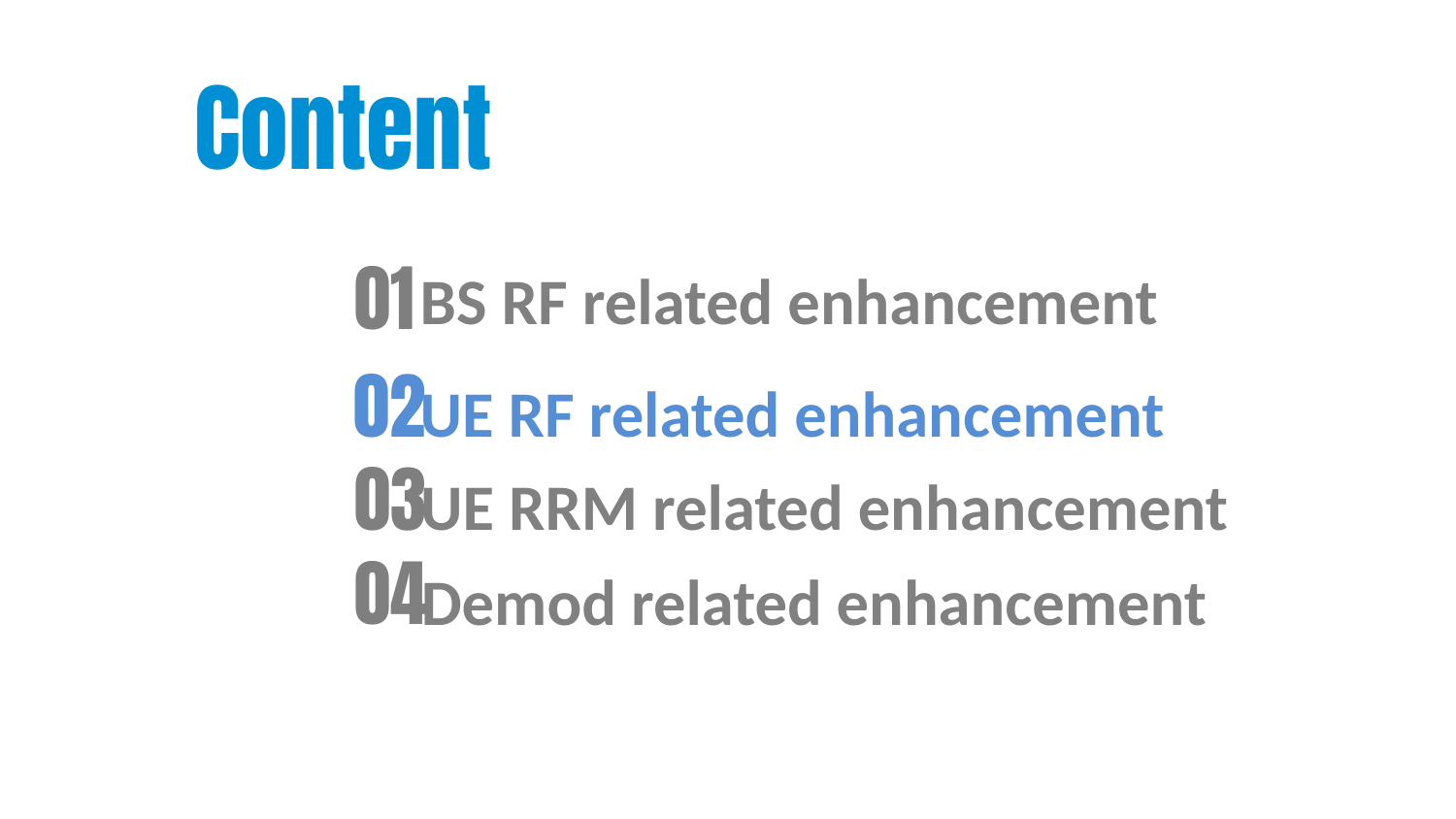

Content
01
BS RF related enhancement
02

UE RF related enhancement
03

UE RRM related enhancement

04
Demod related enhancement